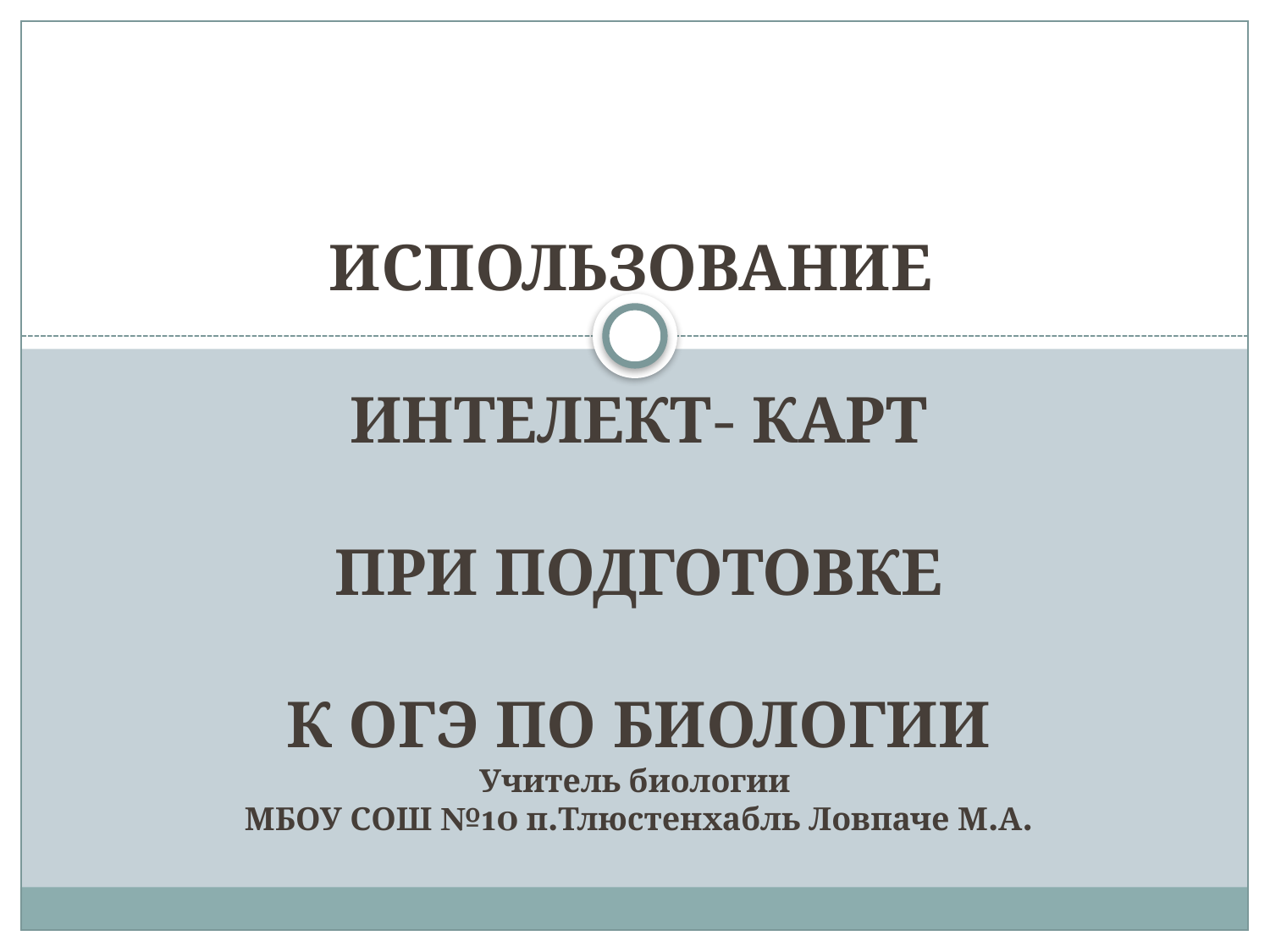

# ИСПОЛЬЗОВАНИЕ ИНТЕЛЕКТ- КАРТ ПРИ ПОДГОТОВКЕ К ОГЭ ПО БИОЛОГИИ Учитель биологии МБОУ СОШ №10 п.Тлюстенхабль Ловпаче М.А.